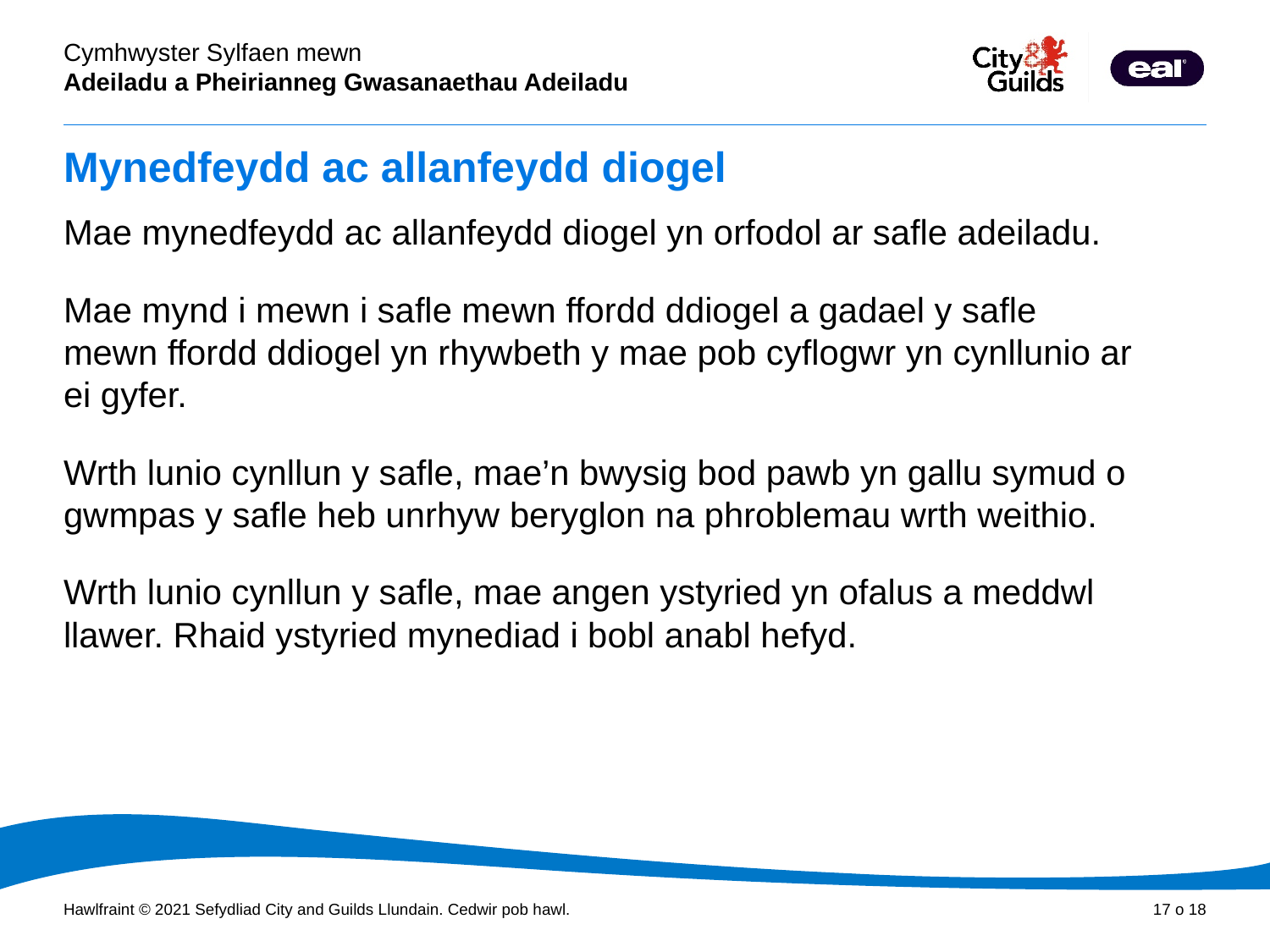

# Mynedfeydd ac allanfeydd diogel
Mae mynedfeydd ac allanfeydd diogel yn orfodol ar safle adeiladu.
Mae mynd i mewn i safle mewn ffordd ddiogel a gadael y safle mewn ffordd ddiogel yn rhywbeth y mae pob cyflogwr yn cynllunio ar ei gyfer.
Wrth lunio cynllun y safle, mae’n bwysig bod pawb yn gallu symud o gwmpas y safle heb unrhyw beryglon na phroblemau wrth weithio.
Wrth lunio cynllun y safle, mae angen ystyried yn ofalus a meddwl llawer. Rhaid ystyried mynediad i bobl anabl hefyd.